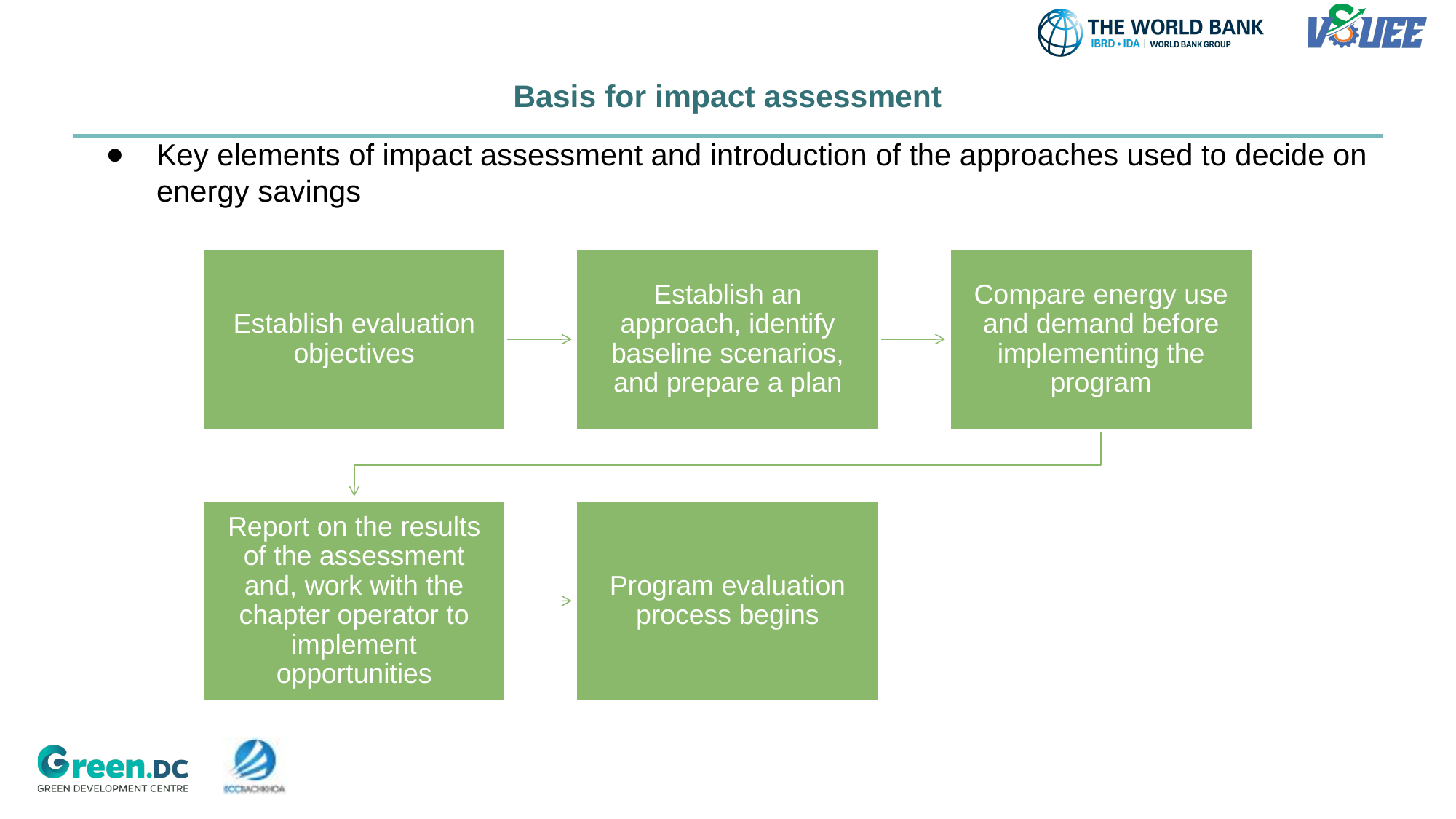

# Basis for impact assessment
Key elements of impact assessment and introduction of the approaches used to decide on energy savings

Establish evaluation objectives

Establish an approach, identify baseline scenarios, and prepare a plan

Compare energy use and demand before implementing the program

Report on the results of the assessment and, work with the chapter operator to implement opportunities
Program evaluation process begins